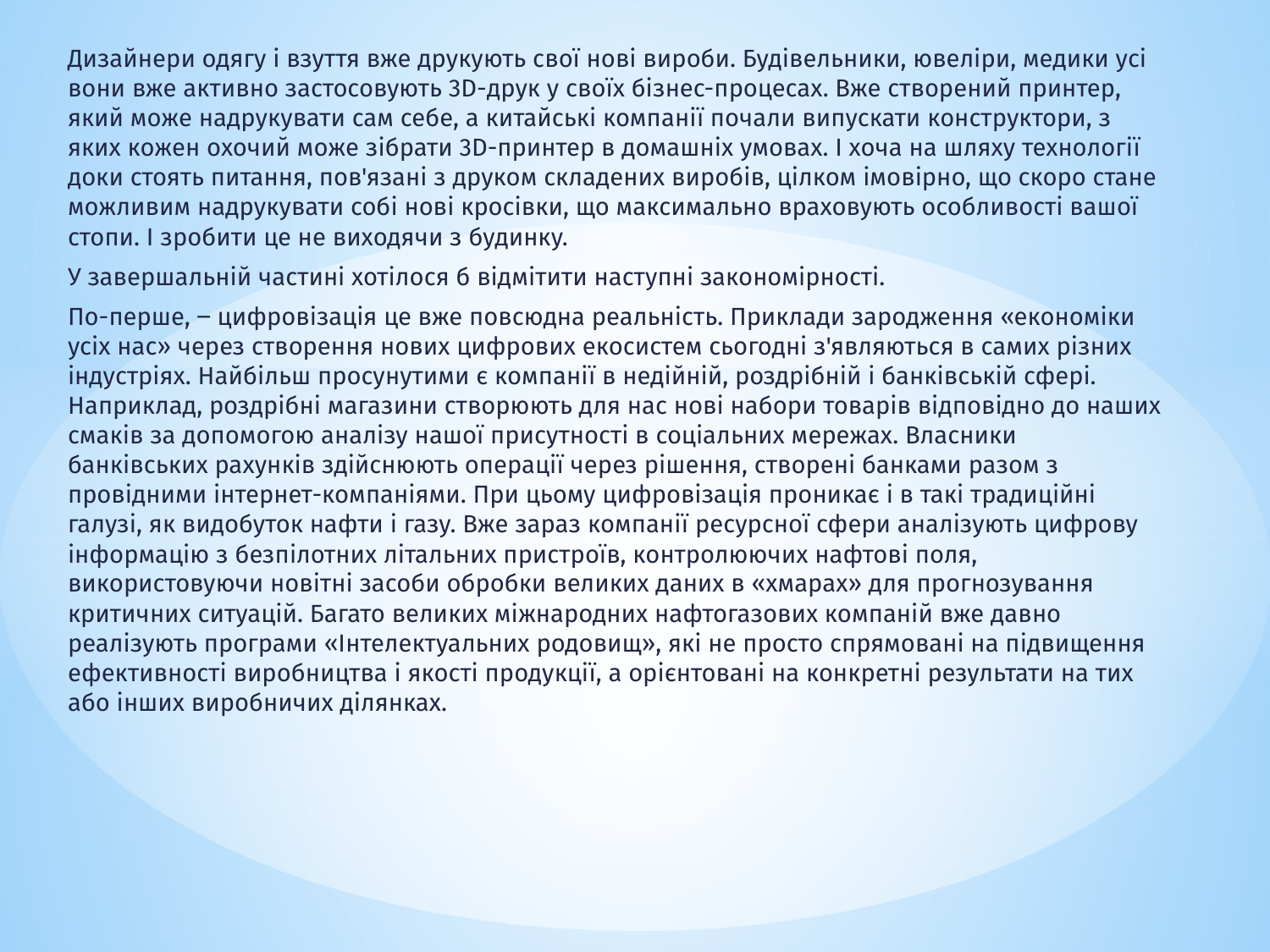

Дизайнери одягу і взуття вже друкують свої нові вироби. Будівельники, ювеліри, медики усі вони вже активно застосовують 3D-друк у своїх бізнес-процесах. Вже створений принтер, який може надрукувати сам себе, а китайські компанії почали випускати конструктори, з яких кожен охочий може зібрати 3D-принтер в домашніх умовах. І хоча на шляху технології доки стоять питання, пов'язані з друком складених виробів, цілком імовірно, що скоро стане можливим надрукувати собі нові кросівки, що максимально враховують особливості вашої стопи. І зробити це не виходячи з будинку.
У завершальній частині хотілося б відмітити наступні закономірності.
По-перше, ‒ цифровізація це вже повсюдна реальність. Приклади зародження «економіки усіх нас» через створення нових цифрових екосистем сьогодні з'являються в самих різних індустріях. Найбільш просунутими є компанії в недійній, роздрібній і банківській сфері. Наприклад, роздрібні магазини створюють для нас нові набори товарів відповідно до наших смаків за допомогою аналізу нашої присутності в соціальних мережах. Власники банківських рахунків здійснюють операції через рішення, створені банками разом з провідними інтернет-компаніями. При цьому цифровізація проникає і в такі традиційні галузі, як видобуток нафти і газу. Вже зараз компанії ресурсної сфери аналізують цифрову інформацію з безпілотних літальних пристроїв, контролюючих нафтові поля, використовуючи новітні засоби обробки великих даних в «хмарах» для прогнозування критичних ситуацій. Багато великих міжнародних нафтогазових компаній вже давно реалізують програми «Інтелектуальних родовищ», які не просто спрямовані на підвищення ефективності виробництва і якості продукції, а орієнтовані на конкретні результати на тих або інших виробничих ділянках.